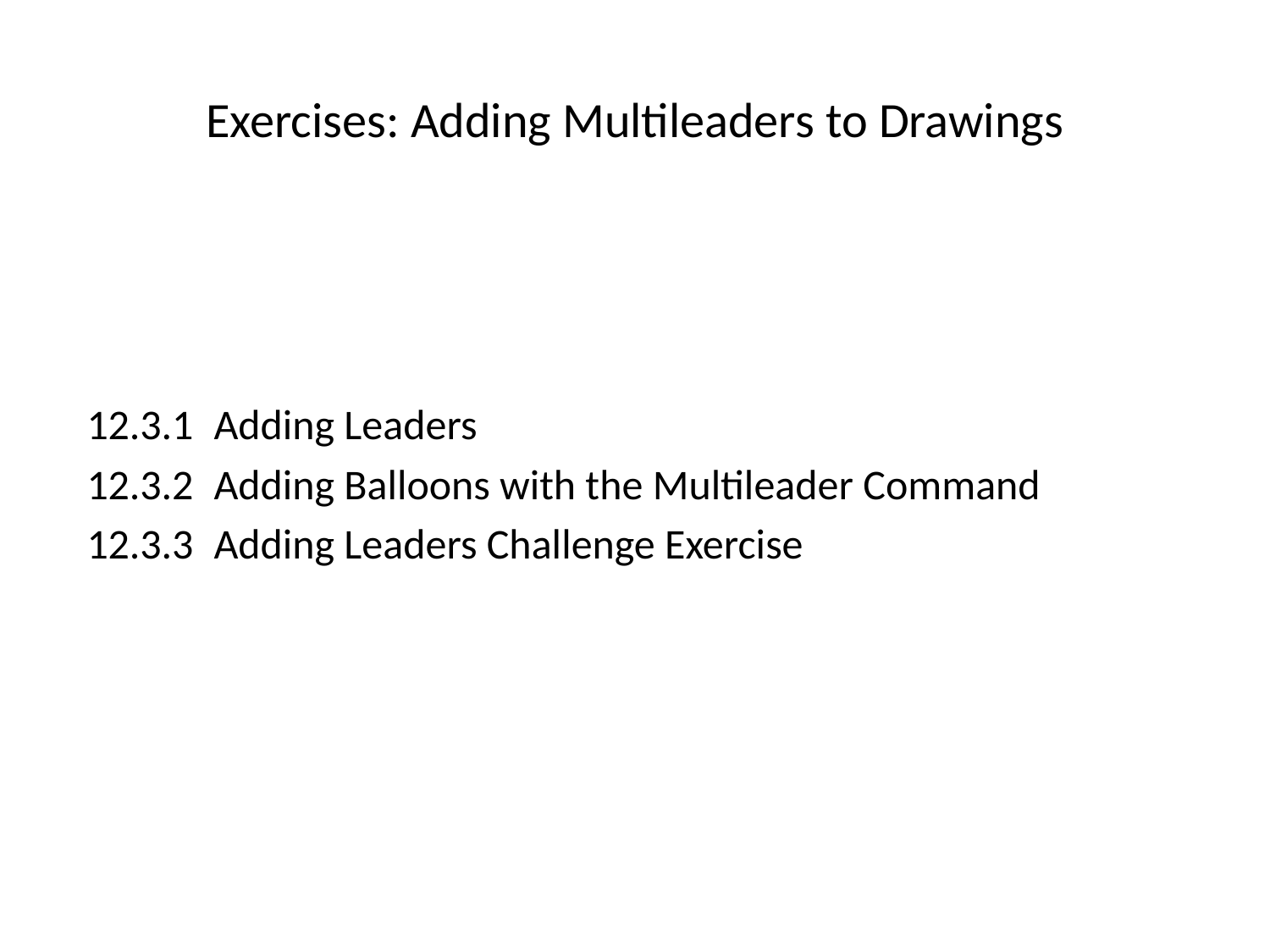

# Exercises: Adding Multileaders to Drawings
12.3.1	Adding Leaders
12.3.2	Adding Balloons with the Multileader Command
12.3.3	Adding Leaders Challenge Exercise